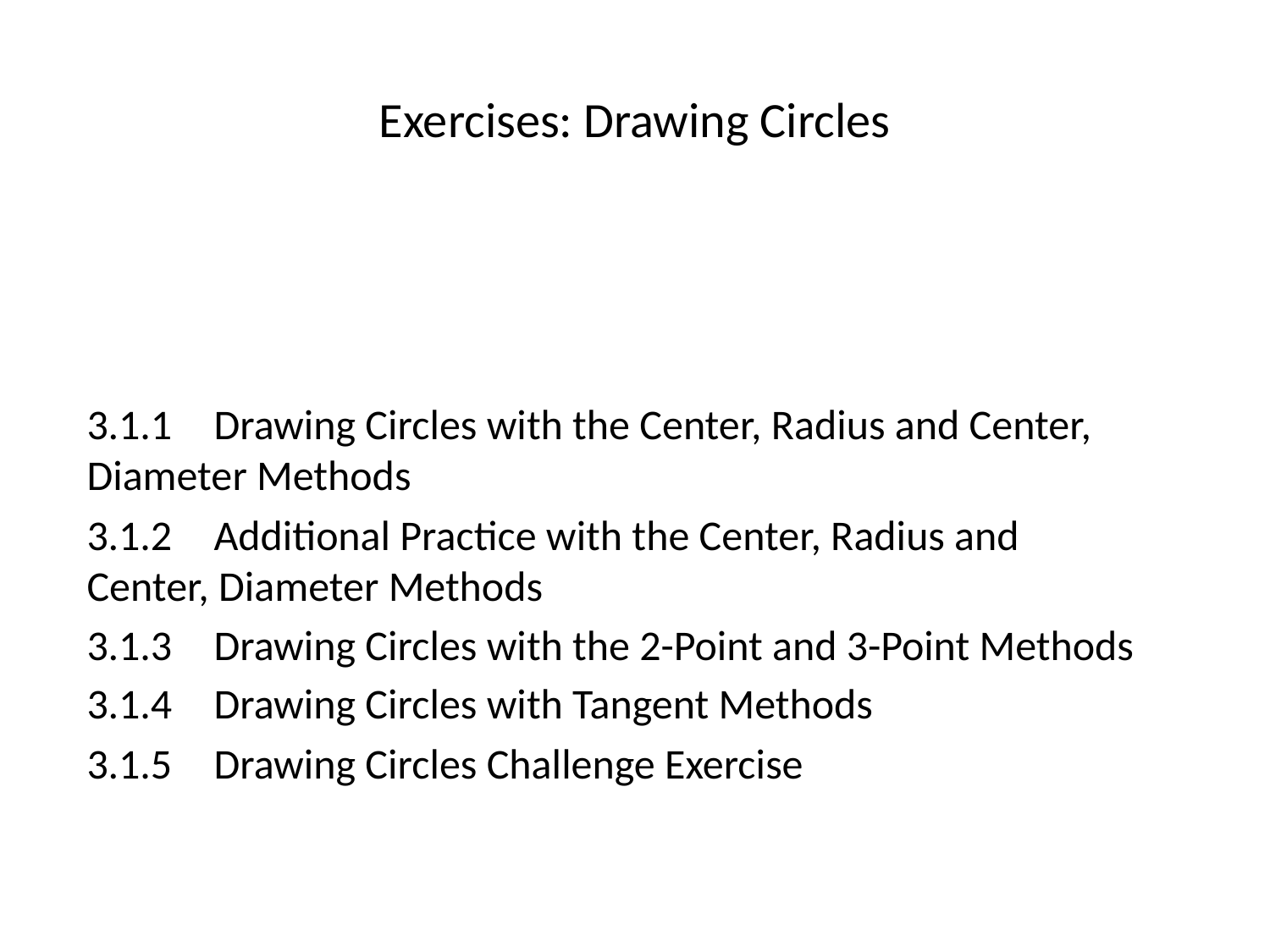

# Exercises: Drawing Circles
3.1.1	Drawing Circles with the Center, Radius and Center, Diameter Methods
3.1.2	Additional Practice with the Center, Radius and Center, Diameter Methods
3.1.3	Drawing Circles with the 2-Point and 3-Point Methods
3.1.4	Drawing Circles with Tangent Methods
3.1.5	Drawing Circles Challenge Exercise